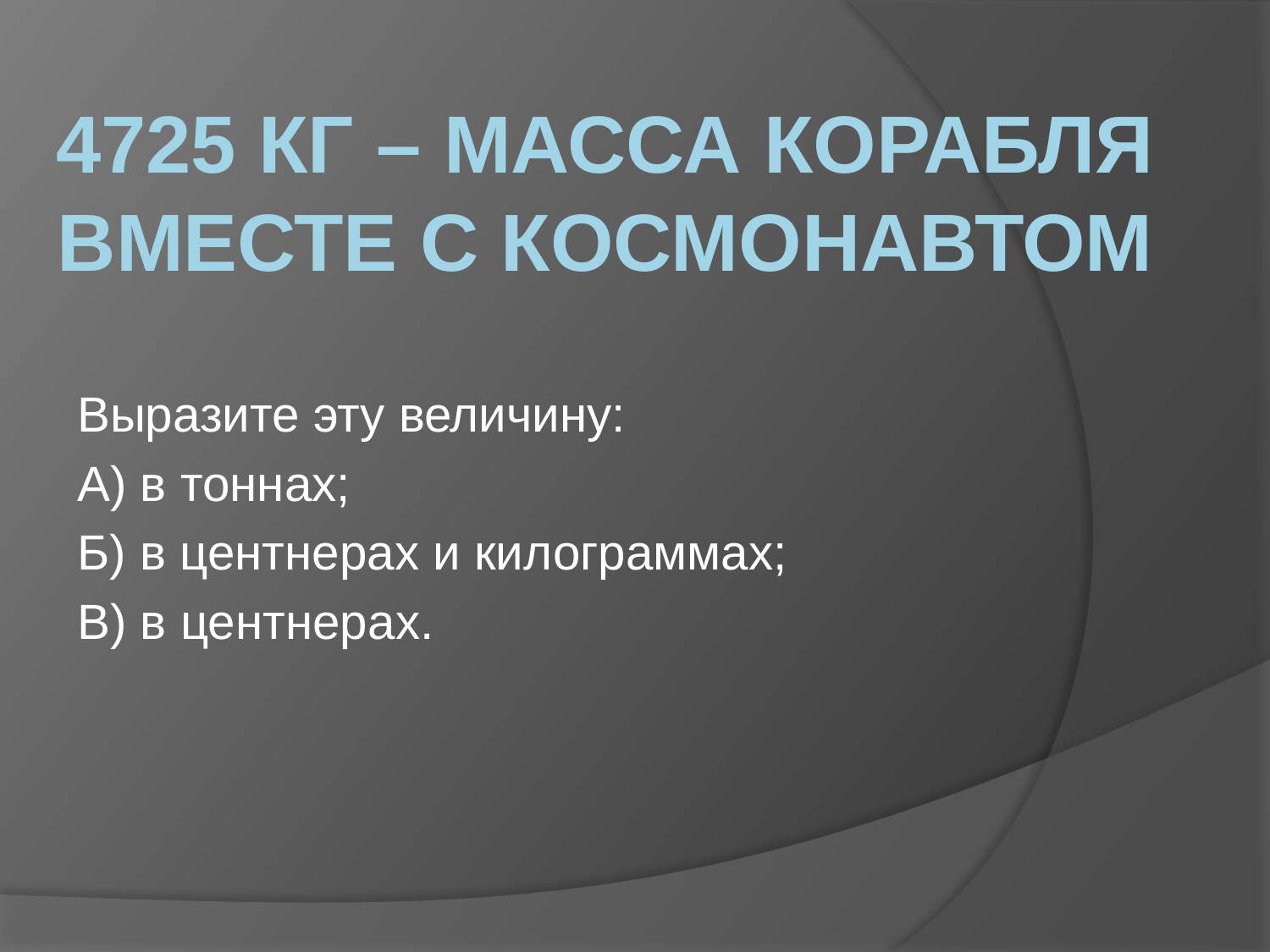

# 4725 кг – масса корабля вместе с космонавтом
Выразите эту величину:
А) в тоннах;
Б) в центнерах и килограммах;
В) в центнерах.